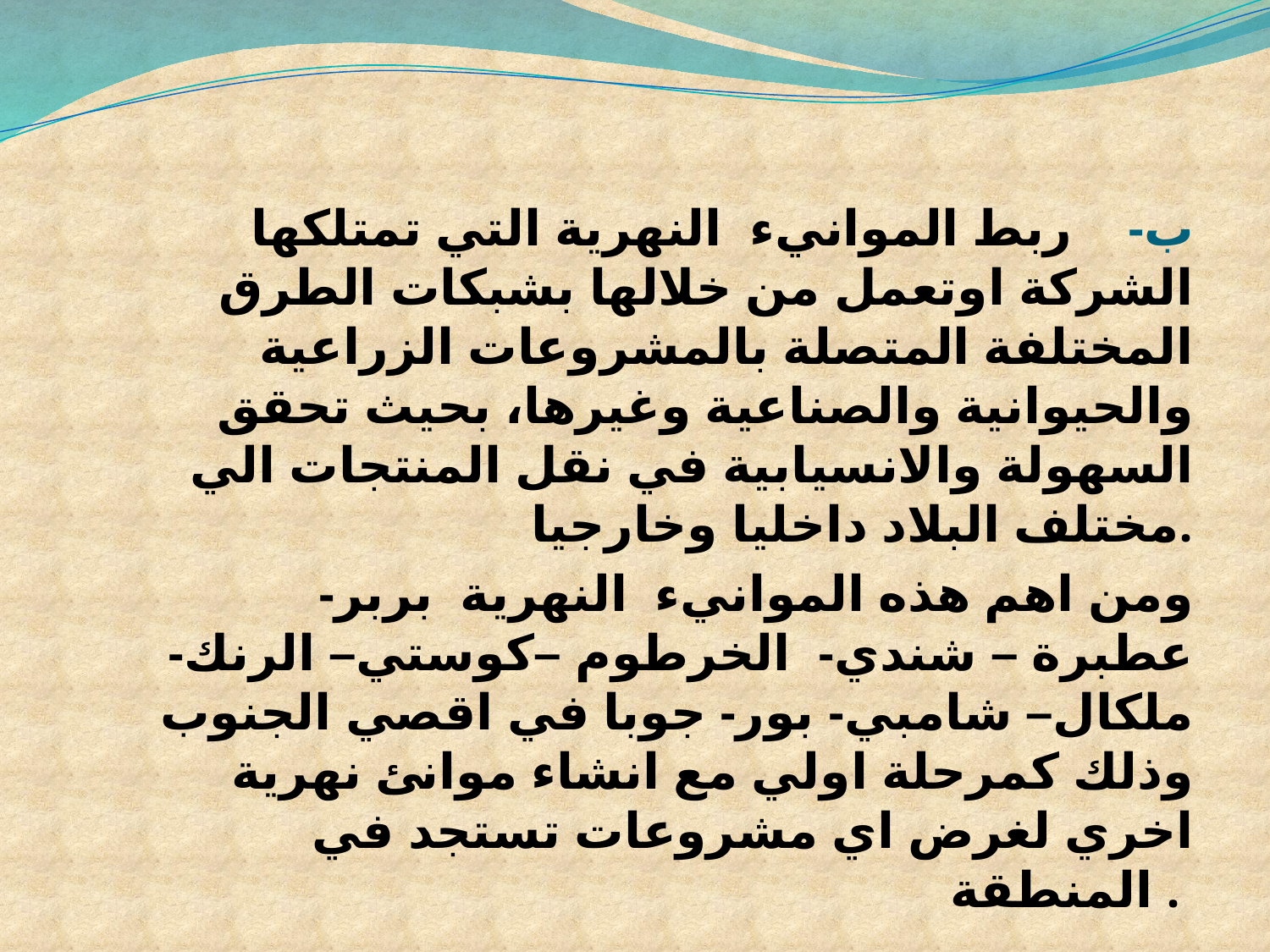

ب-    ربط الموانيء  النهرية التي تمتلكها الشركة اوتعمل من خلالها بشبكات الطرق المختلفة المتصلة بالمشروعات الزراعية والحيوانية والصناعية وغيرها، بحيث تحقق السهولة والانسيابية في نقل المنتجات الي مختلف البلاد داخليا وخارجيا.
         ومن اهم هذه الموانيء  النهرية  بربر- عطبرة – شندي-  الخرطوم –كوستي– الرنك-  ملكال– شامبي- بور- جوبا في اقصي الجنوب وذلك كمرحلة اولي مع انشاء موانئ نهرية  اخري لغرض اي مشروعات تستجد في المنطقة .